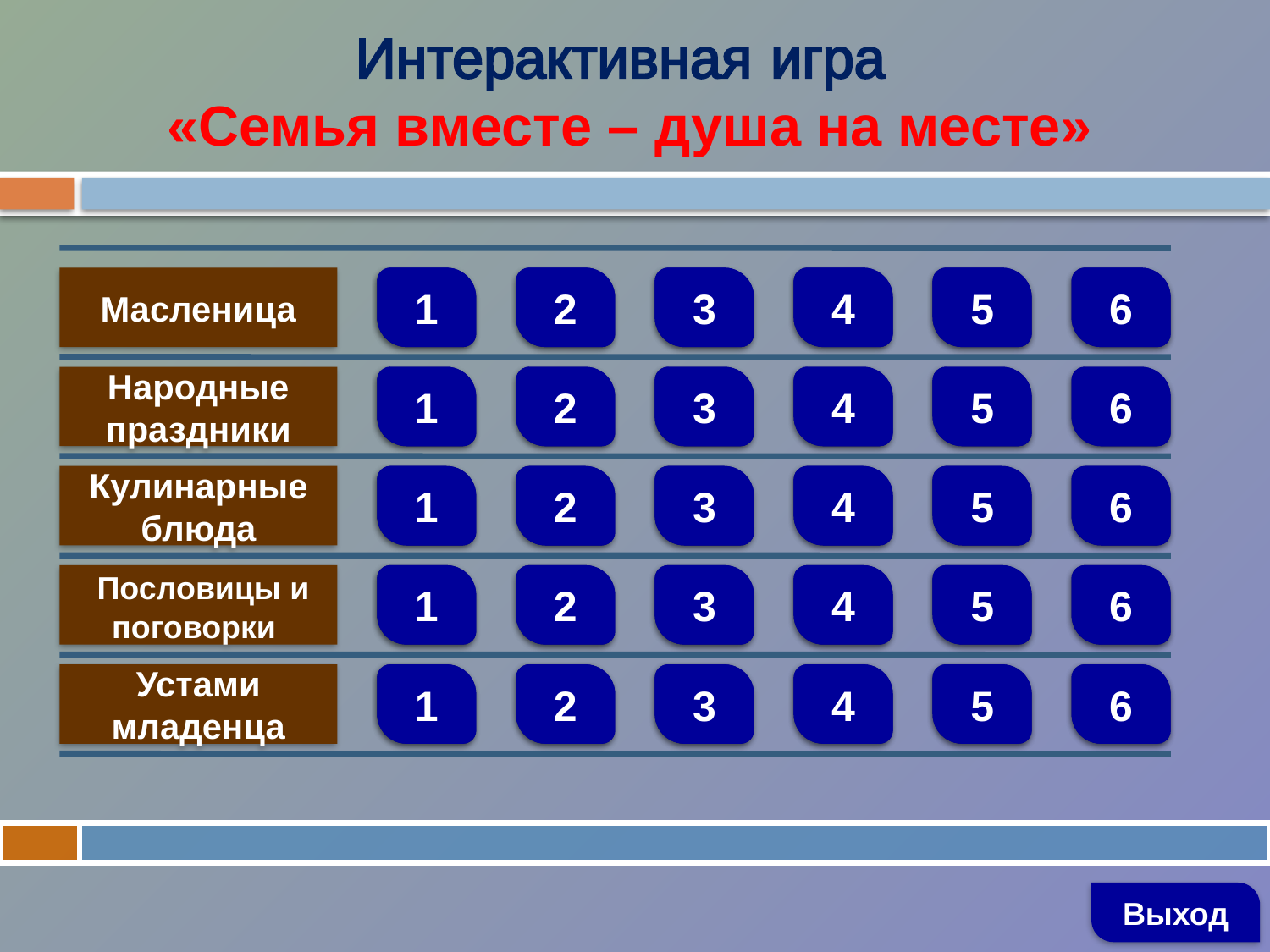

# Интерактивная игра «Семья вместе – душа на месте»
Масленица

1

2

3

4

5

6
Народные праздники

1

2

3

4

5

6
Кулинарные блюда

1

2

3

4

5

6
 Пословицы и поговорки

1

2

3

4

5

6
Устами младенца

1

2

3

4

5

6

Выход